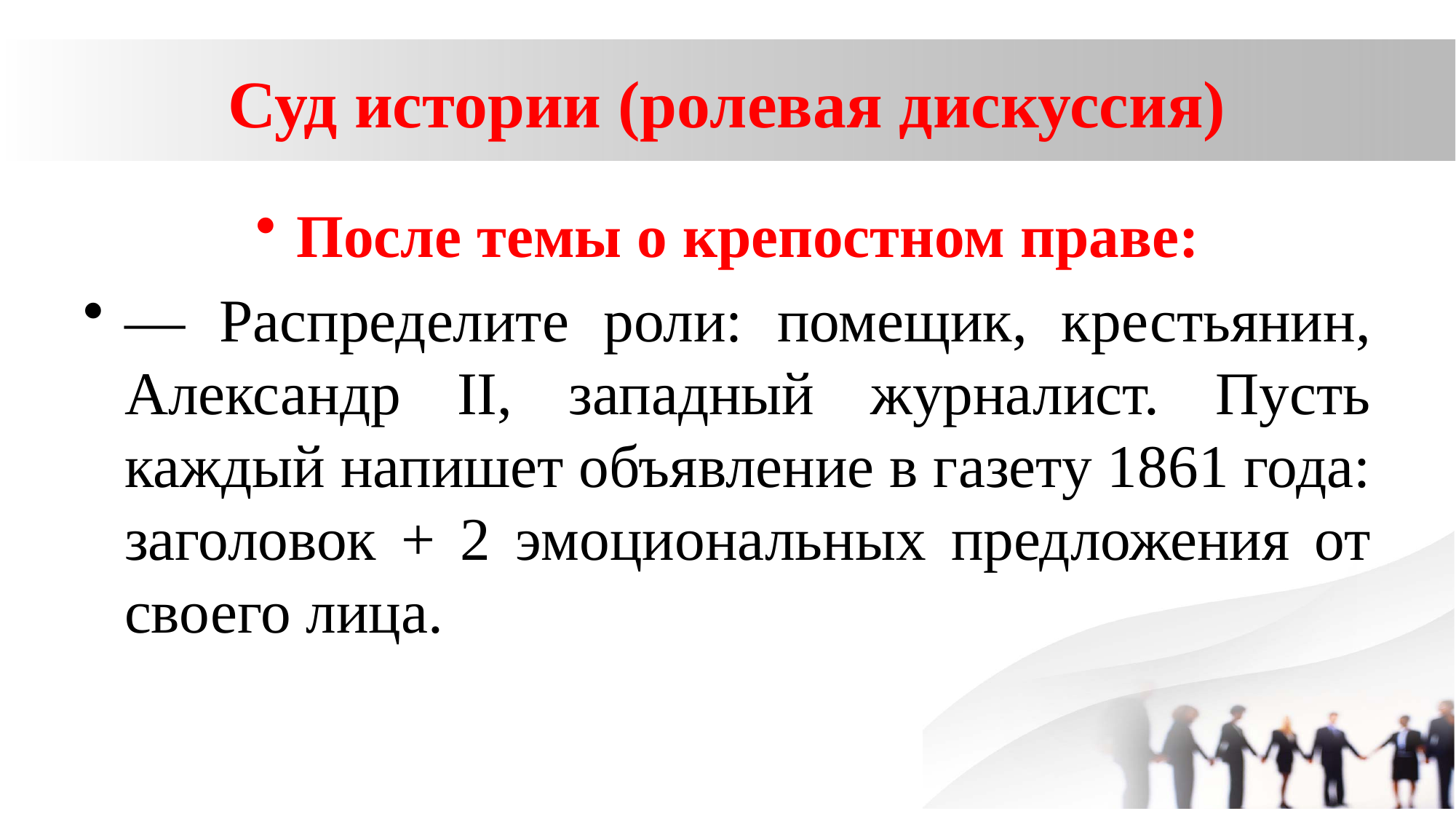

# Суд истории (ролевая дискуссия)
После темы о крепостном праве:
— Распределите роли: помещик, крестьянин, Александр II, западный журналист. Пусть каждый напишет объявление в газету 1861 года: заголовок + 2 эмоциональных предложения от своего лица.